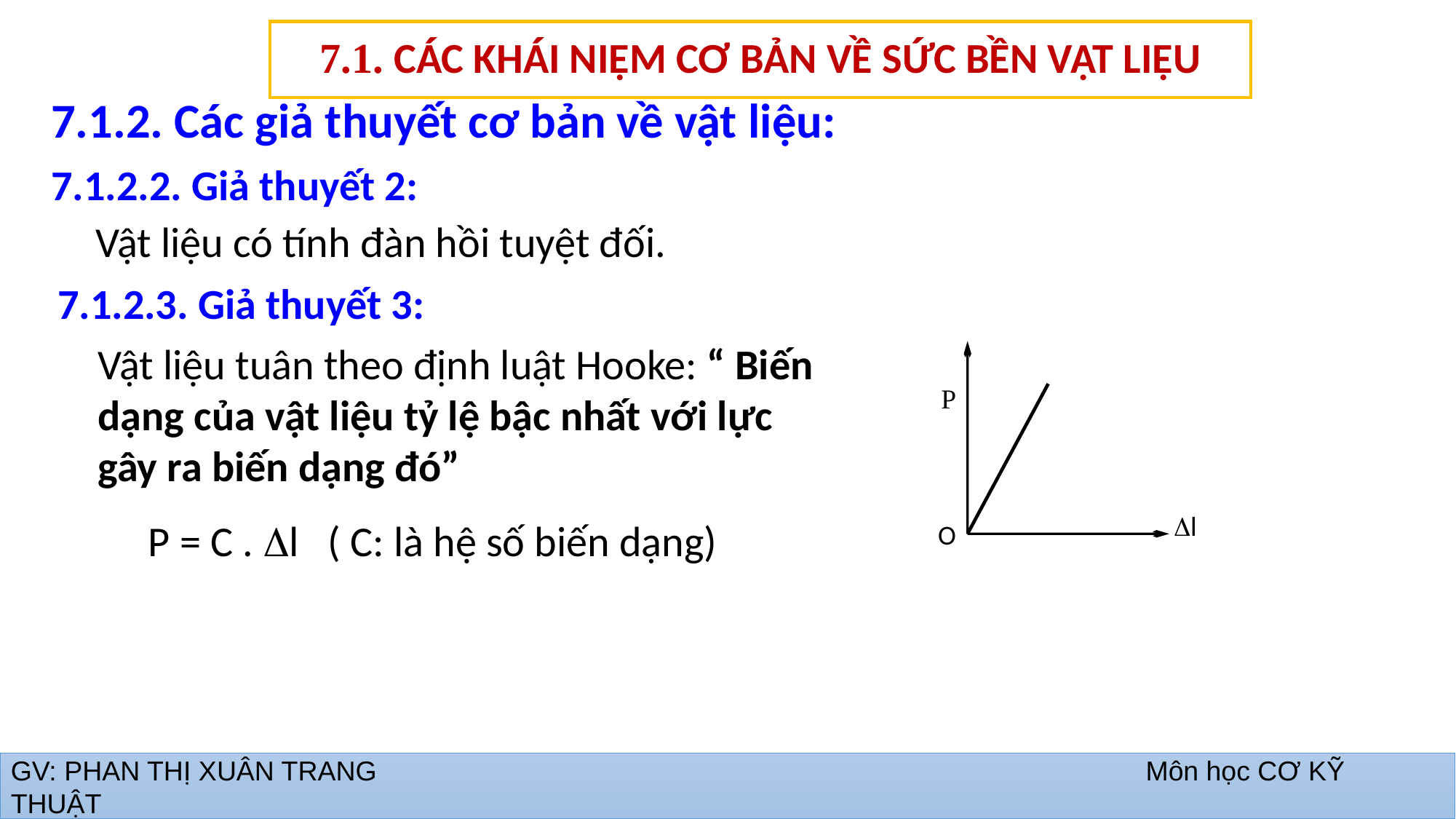

# 7.1. CÁC KHÁI NIỆM CƠ BẢN VỀ SỨC BỀN VẬT LIỆU
7.1.2. Các giả thuyết cơ bản về vật liệu:
7.1.2.2. Giả thuyết 2:

Vật liệu có tính đàn hồi tuyệt đối.
7.1.2.3. Giả thuyết 3:

Δl
O

P
Vật liệu tuân theo định luật Hooke: “ Biến dạng của vật liệu tỷ lệ bậc nhất với lực gây ra biến dạng đó”
 P = C . Δl   ( C: là hệ số biến dạng)

GV: PHAN THỊ XUÂN TRANG                                                                                                     Môn học CƠ KỸ THUẬT